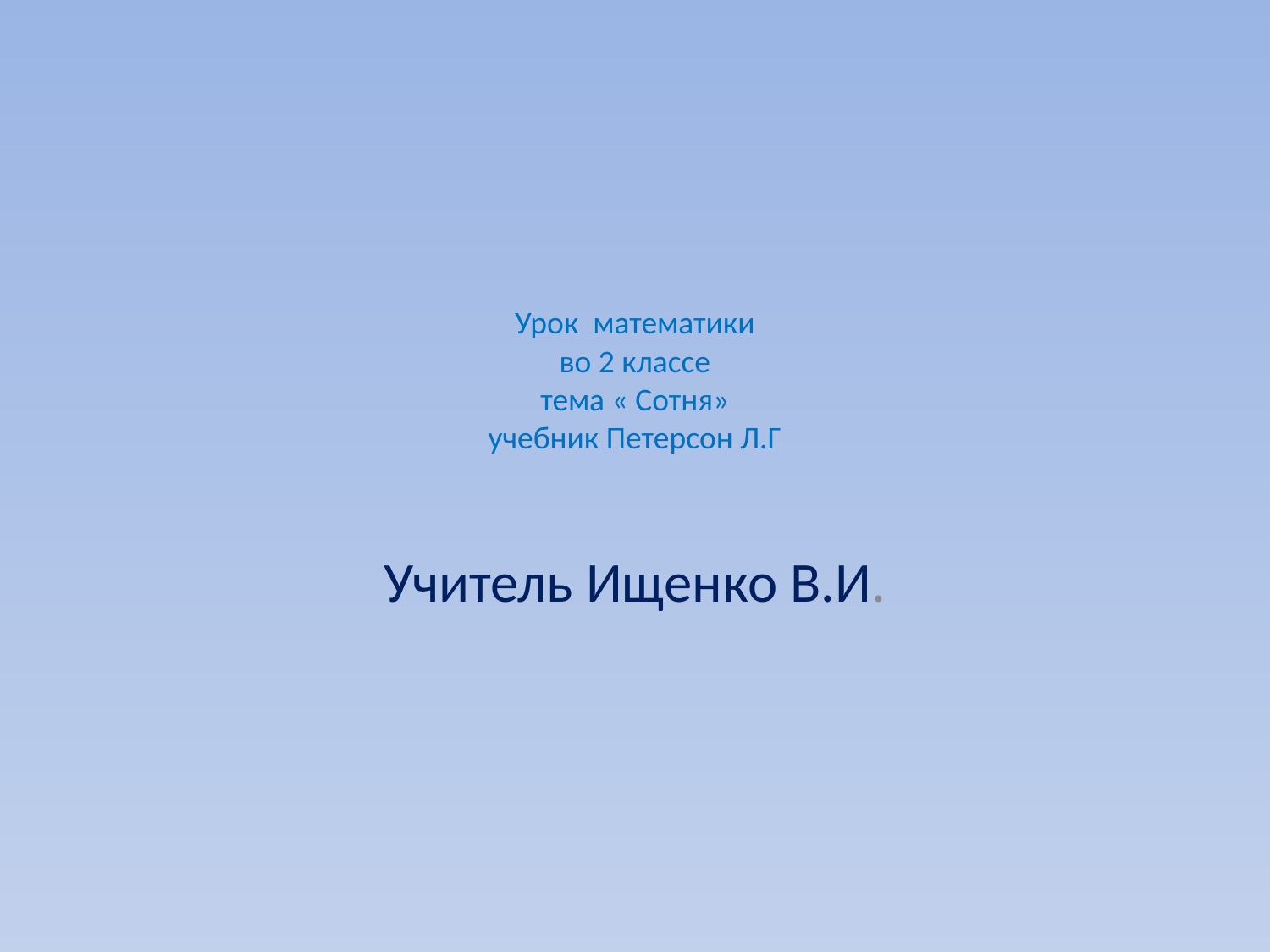

# Урок  математики во 2 классе тема « Сотня» учебник Петерсон Л.Г
Учитель Ищенко В.И.